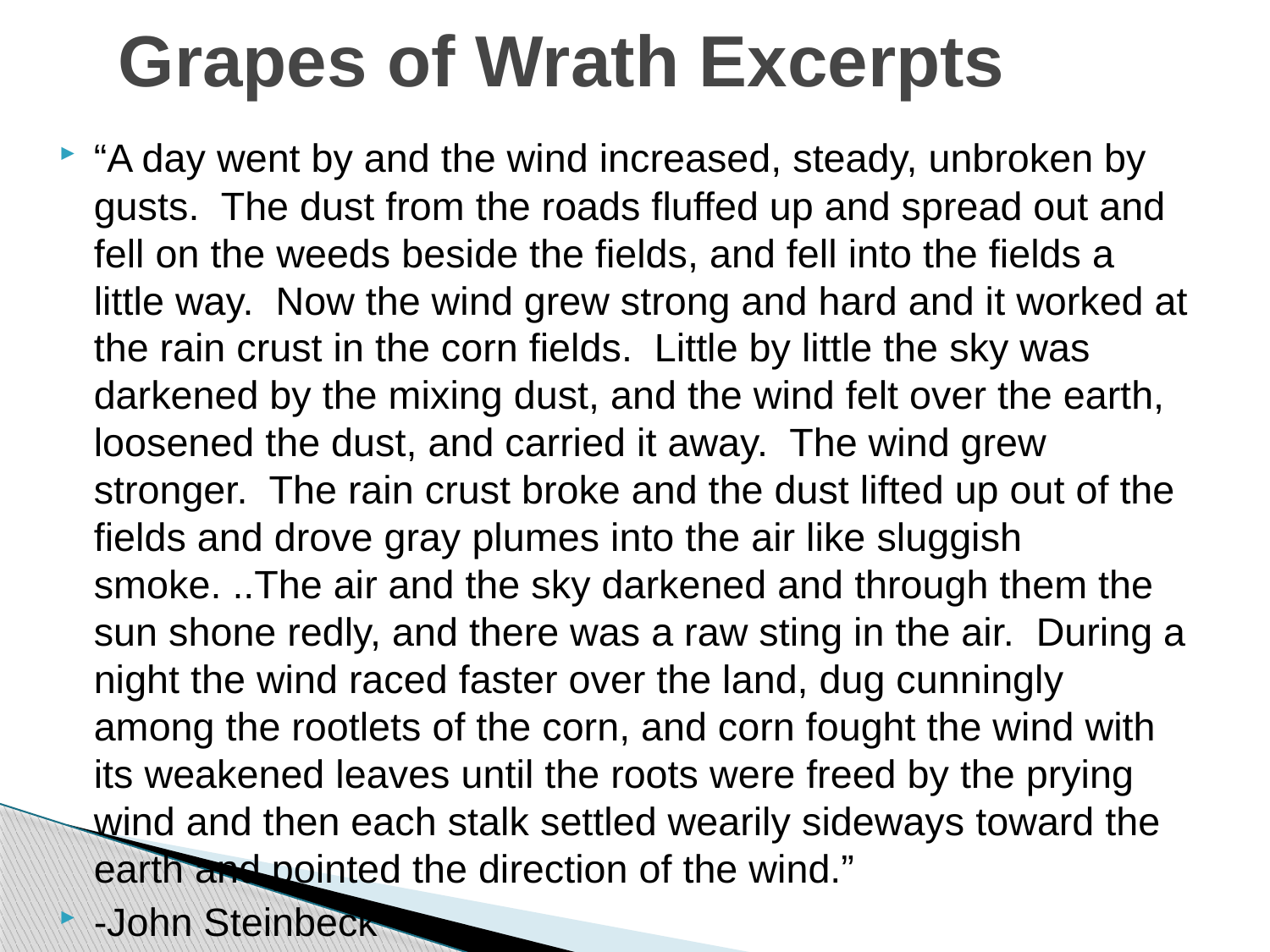

# Grapes of Wrath Excerpts
“A day went by and the wind increased, steady, unbroken by gusts.  The dust from the roads fluffed up and spread out and fell on the weeds beside the fields, and fell into the fields a little way.  Now the wind grew strong and hard and it worked at the rain crust in the corn fields.  Little by little the sky was darkened by the mixing dust, and the wind felt over the earth, loosened the dust, and carried it away.  The wind grew stronger.  The rain crust broke and the dust lifted up out of the fields and drove gray plumes into the air like sluggish smoke. ..The air and the sky darkened and through them the sun shone redly, and there was a raw sting in the air.  During a night the wind raced faster over the land, dug cunningly among the rootlets of the corn, and corn fought the wind with its weakened leaves until the roots were freed by the prying wind and then each stalk settled wearily sideways toward the earth and pointed the direction of the wind.”
-John Steinbeck